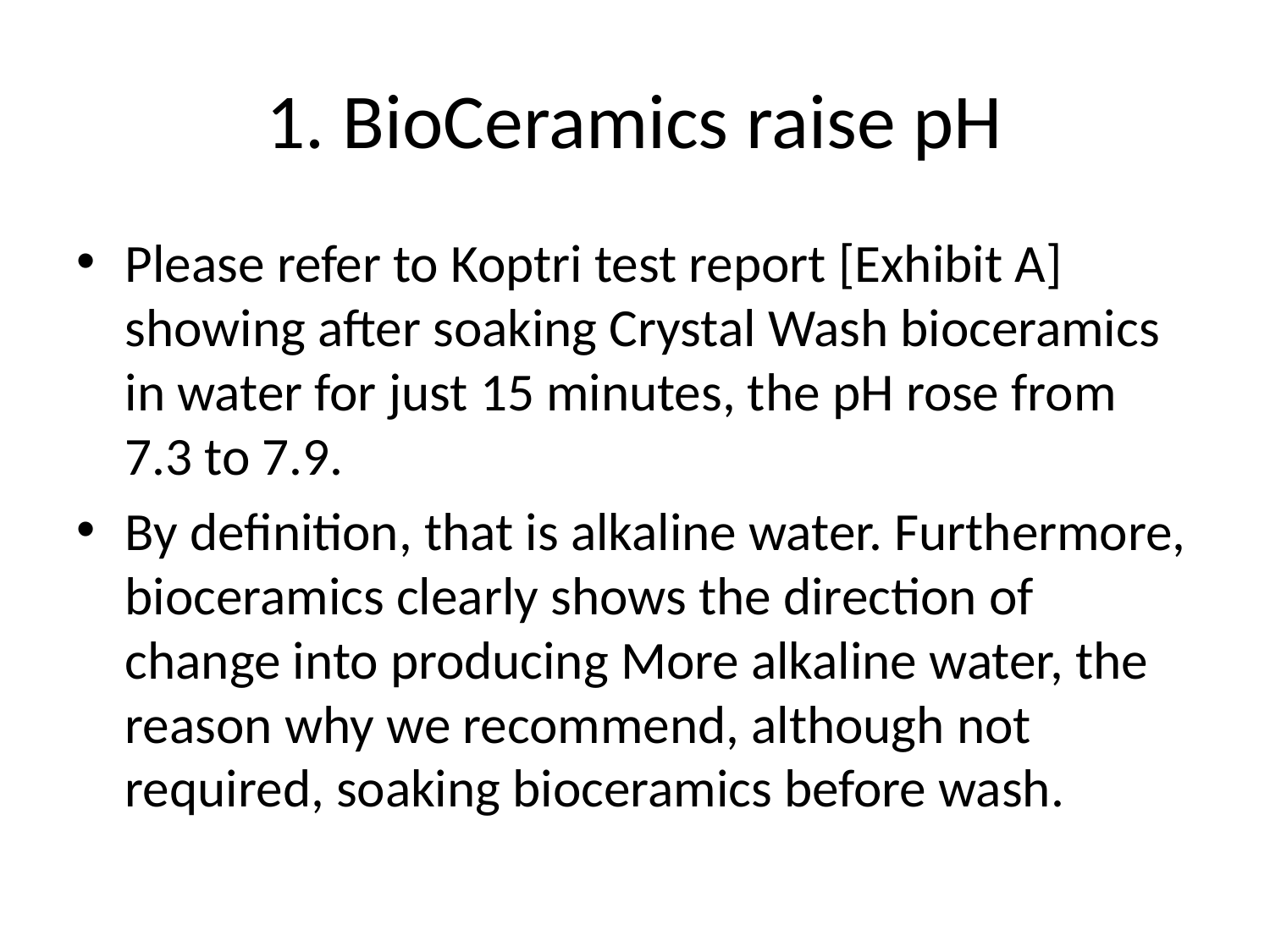

# 1. BioCeramics raise pH
Please refer to Koptri test report [Exhibit A] showing after soaking Crystal Wash bioceramics in water for just 15 minutes, the pH rose from 7.3 to 7.9.
By definition, that is alkaline water. Furthermore, bioceramics clearly shows the direction of change into producing More alkaline water, the reason why we recommend, although not required, soaking bioceramics before wash.